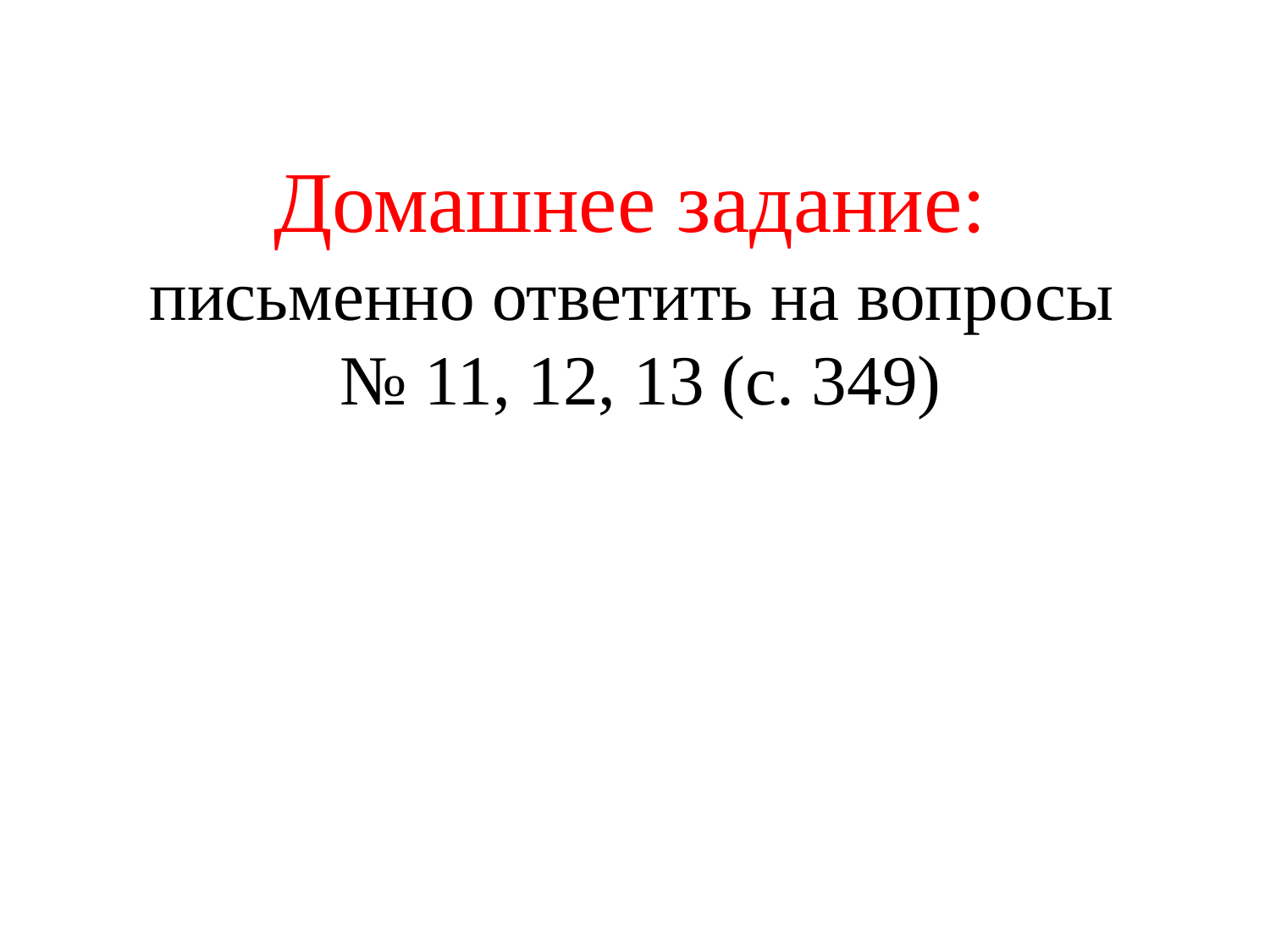

# Домашнее задание: письменно ответить на вопросы № 11, 12, 13 (с. 349)